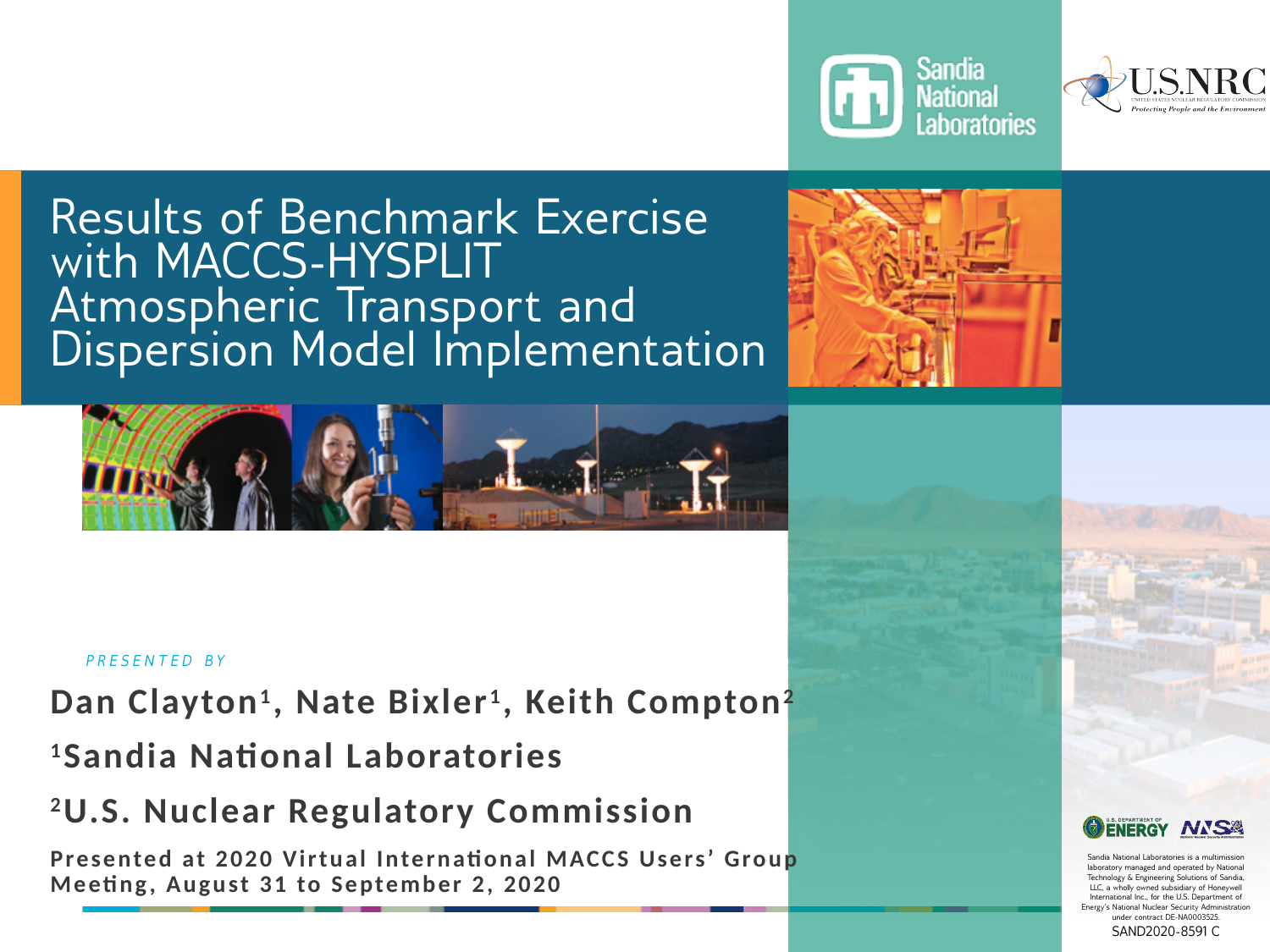

# Results of Benchmark Exercise with MACCS-HYSPLIT Atmospheric Transport and Dispersion Model Implementation

Dan Clayton1, Nate Bixler1, Keith Compton2
1Sandia National Laboratories
2U.S. Nuclear Regulatory Commission
Presented at 2020 Virtual International MACCS Users’ Group Meeting, August 31 to September 2, 2020